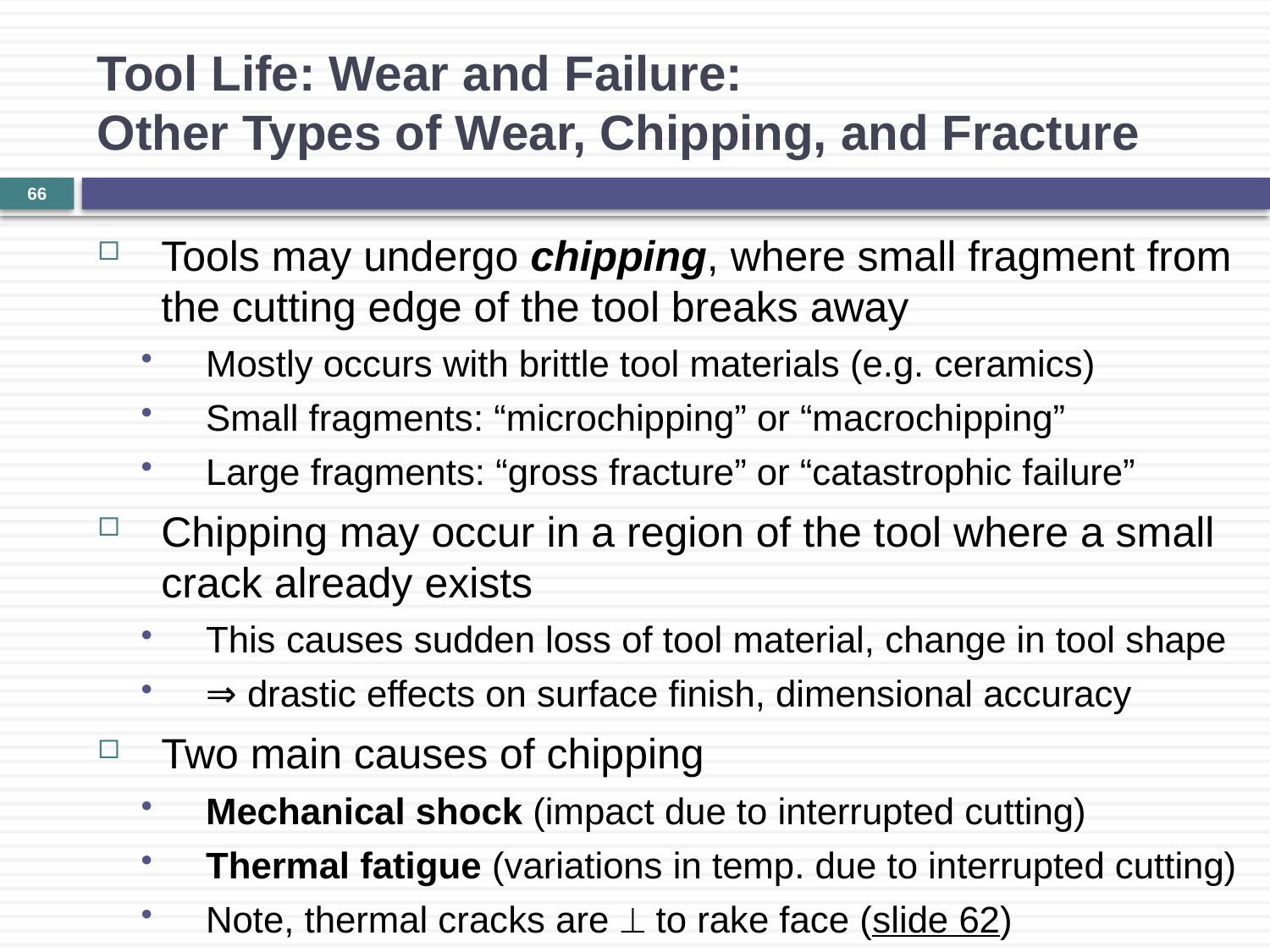

Tool Life: Wear and Failure:
Other Types of Wear, Chipping, and Fracture
66
Tools may undergo chipping, where small fragment from the cutting edge of the tool breaks away
Mostly occurs with brittle tool materials (e.g. ceramics)
Small fragments: “microchipping” or “macrochipping”
Large fragments: “gross fracture” or “catastrophic failure”
Chipping may occur in a region of the tool where a small crack already exists
This causes sudden loss of tool material, change in tool shape
⇒ drastic effects on surface finish, dimensional accuracy
Two main causes of chipping
Mechanical shock (impact due to interrupted cutting)
Thermal fatigue (variations in temp. due to interrupted cutting)
Note, thermal cracks are ⊥ to rake face (slide 62)